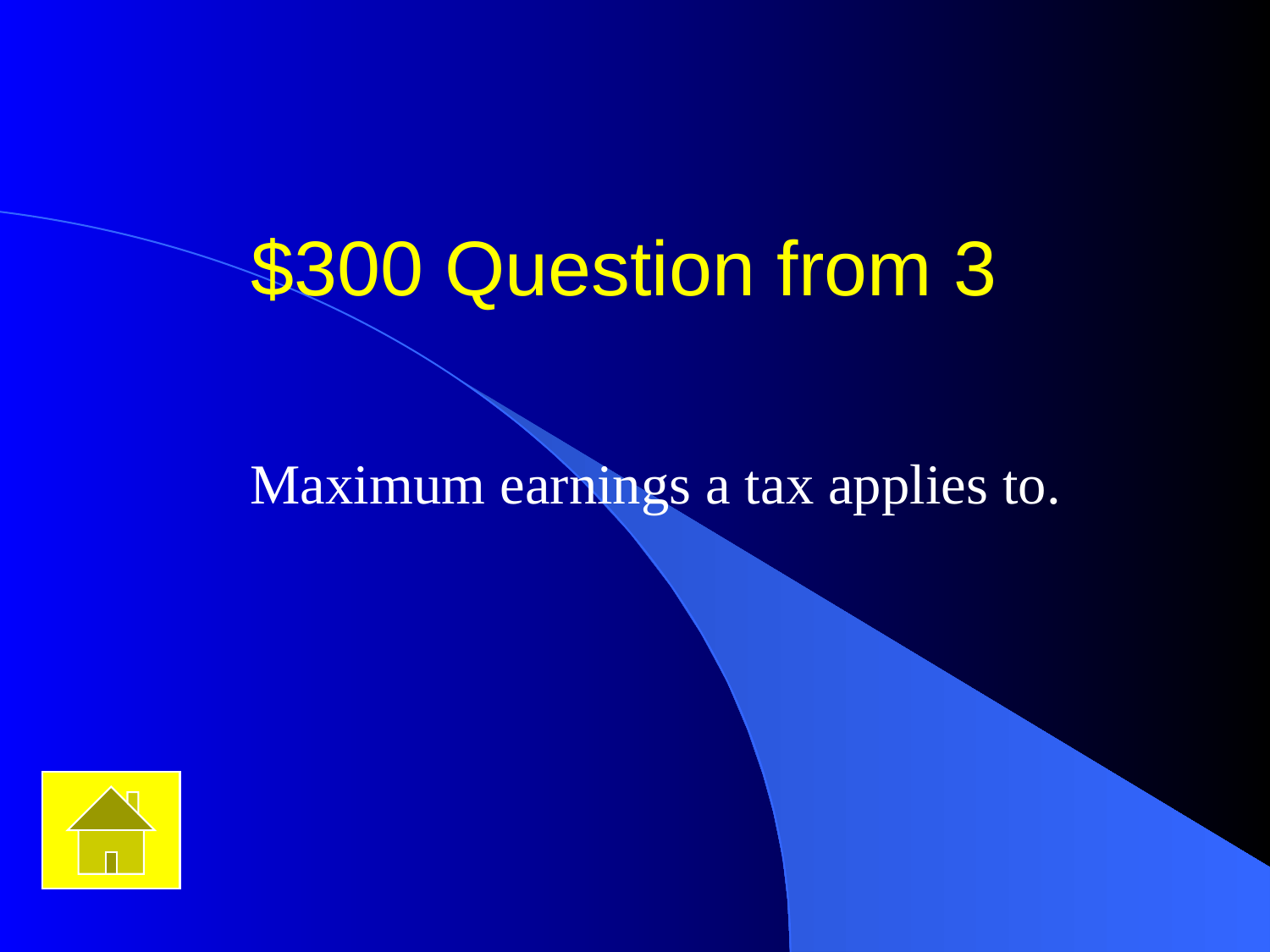

# $300 Question from 3
Maximum earnings a tax applies to.